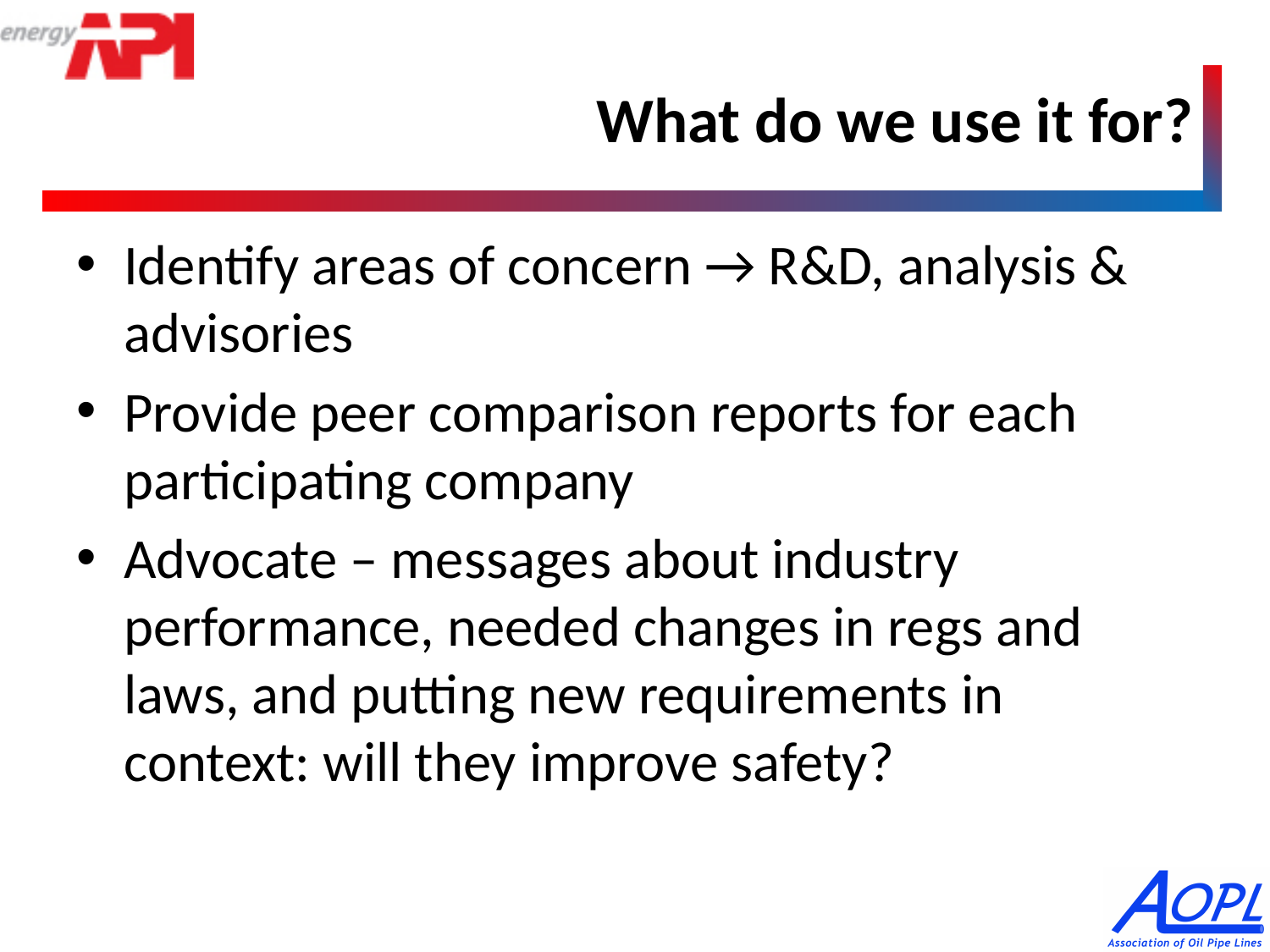

# What do we use it for?
Identify areas of concern → R&D, analysis & advisories
Provide peer comparison reports for each participating company
Advocate – messages about industry performance, needed changes in regs and laws, and putting new requirements in context: will they improve safety?